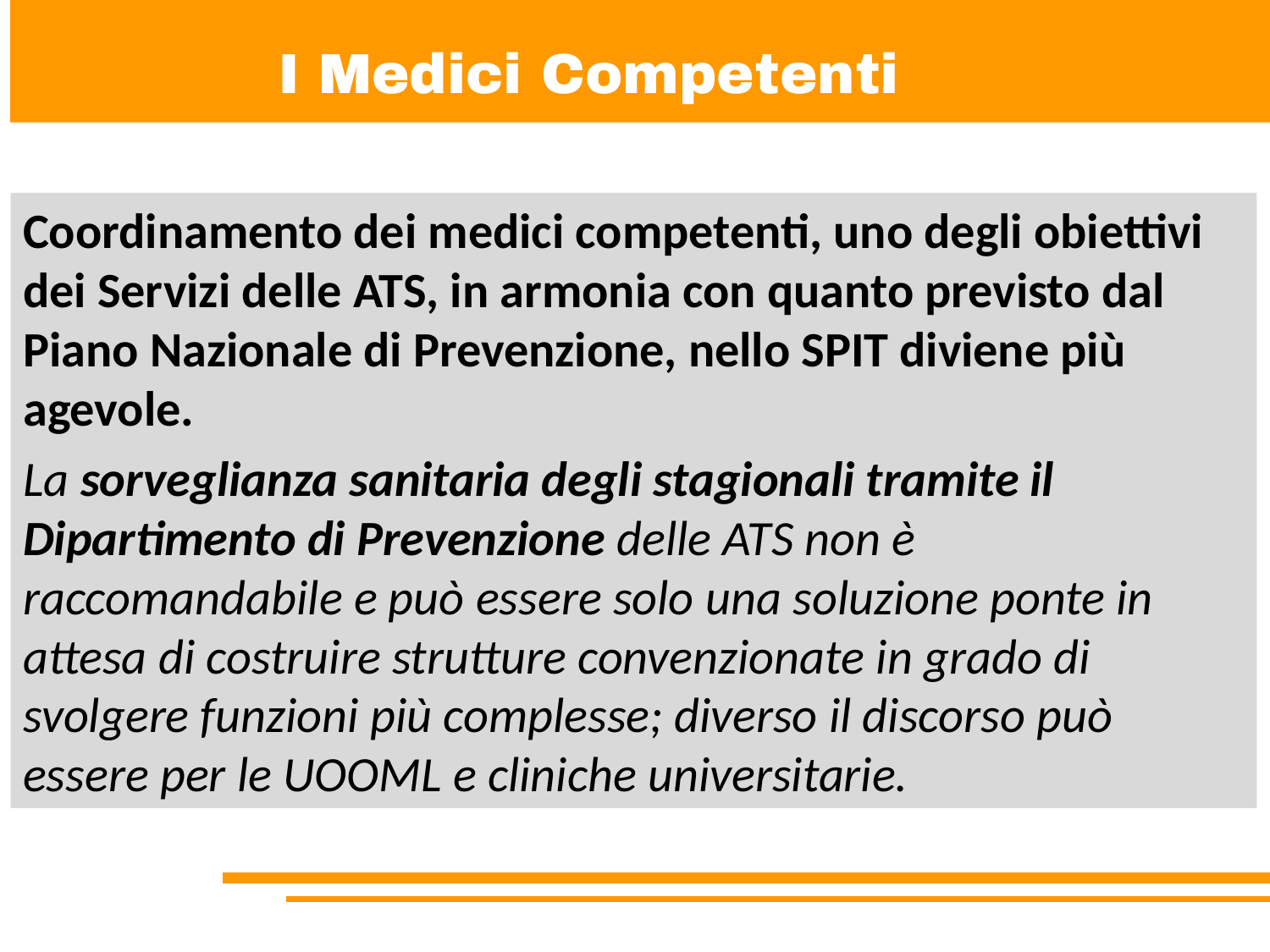

I Medici Competenti
Coordinamento dei medici competenti, uno degli obiettivi dei Servizi delle ATS, in armonia con quanto previsto dal Piano Nazionale di Prevenzione, nello SPIT diviene più agevole.
La sorveglianza sanitaria degli stagionali tramite il Dipartimento di Prevenzione delle ATS non è raccomandabile e può essere solo una soluzione ponte in attesa di costruire strutture convenzionate in grado di svolgere funzioni più complesse; diverso il discorso può essere per le UOOML e cliniche universitarie.